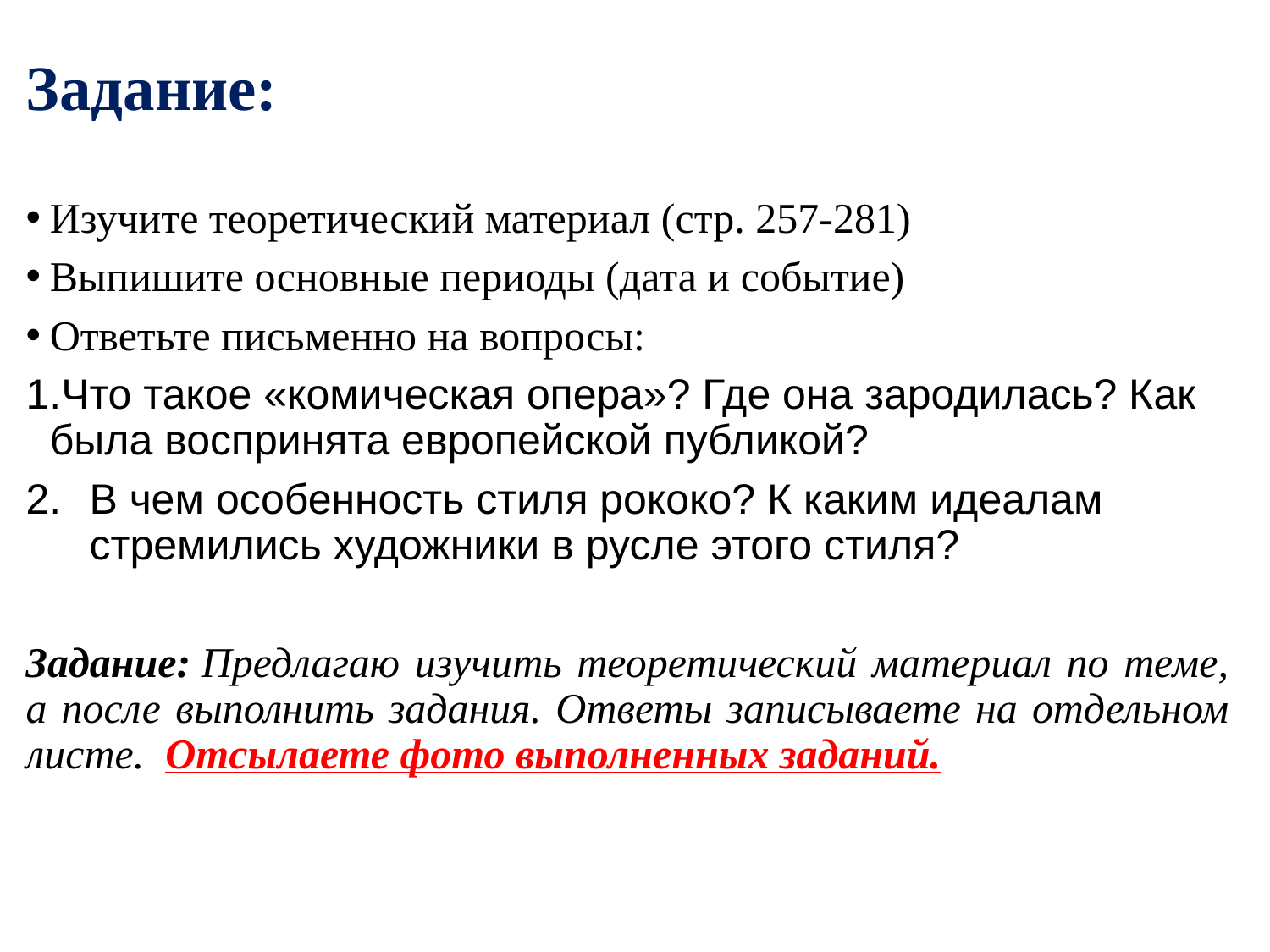

Задание:

Изучите теоретический материал (стр. 257-281)
Выпишите основные периоды (дата и событие)
Ответьте письменно на вопросы:
Что такое «комическая опера»? Где она зародилась? Как была воспринята европейской публикой?
В чем особенность стиля рококо? К каким идеалам стремились художники в русле этого стиля?

Задание: Предлагаю изучить теоретический материал по теме, а после выполнить задания. Ответы записываете на отдельном листе.  Отсылаете фото выполненных заданий.